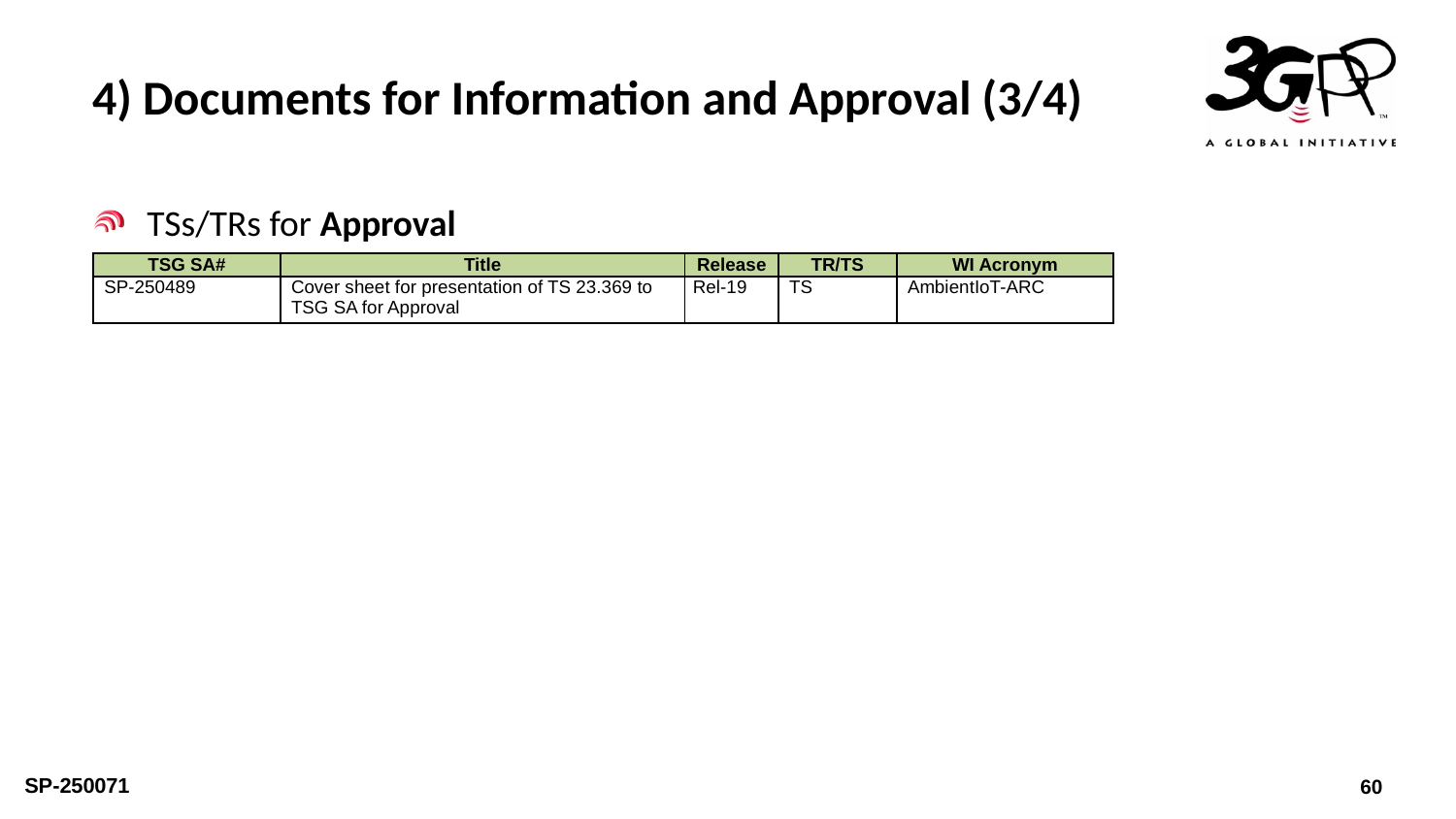

# 4) Documents for Information and Approval (3/4)
TSs/TRs for Approval

| TSG SA# | Title | Release | TR/TS | WI Acronym |
| --- | --- | --- | --- | --- |
| SP-250489 | Cover sheet for presentation of TS 23.369 to TSG SA for Approval | Rel-19 | TS | AmbientIoT-ARC |